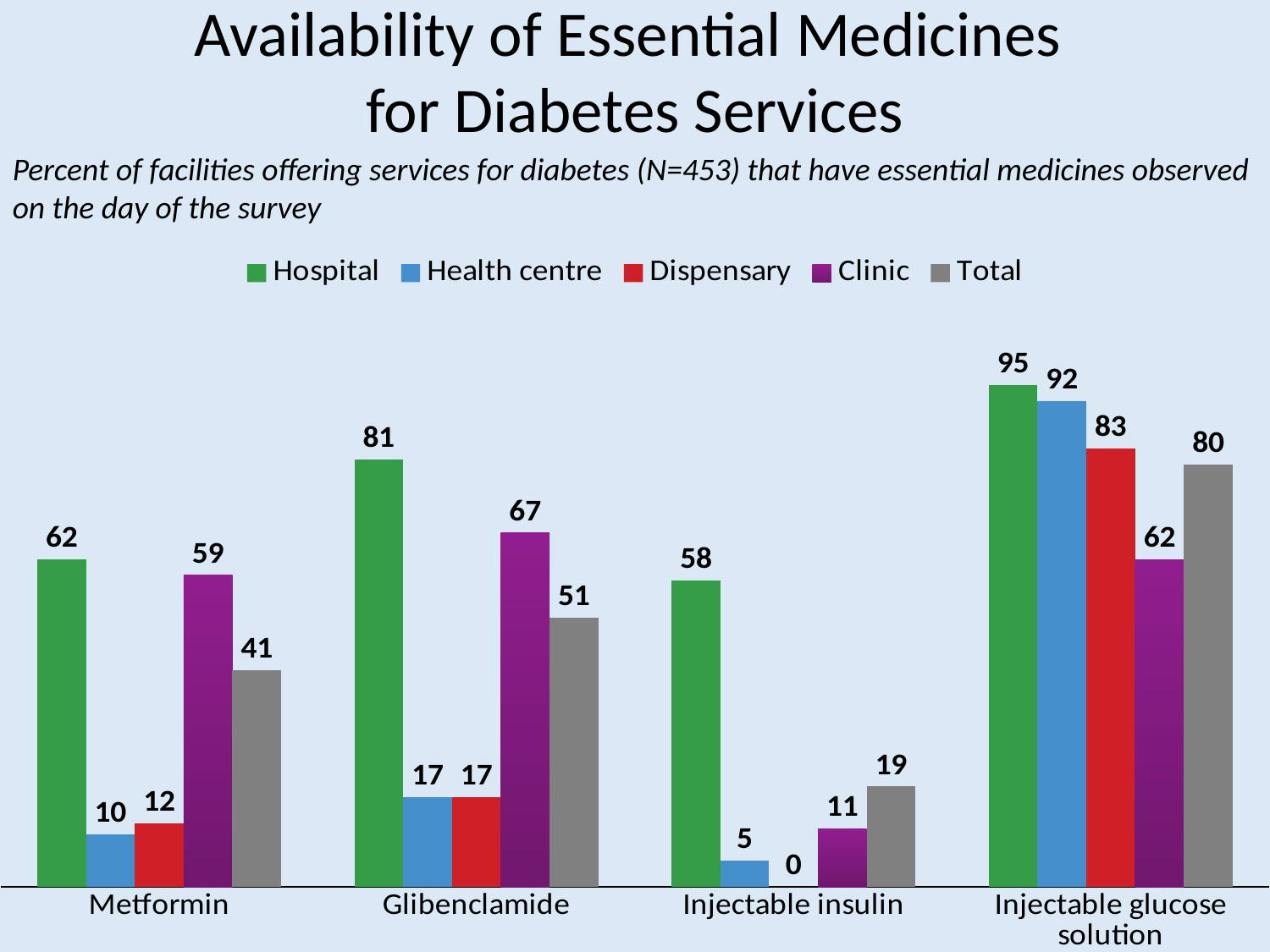

# Availability of Essential Medicines for Diabetes Services
Percent of facilities offering services for diabetes (N=453) that have essential medicines observed on the day of the survey

### Chart

| Category | Hospital | Health centre | Dispensary | Clinic | Total |
|---|---|---|---|---|---|
| Metformin | 62.0 | 10.0 | 12.0 | 59.0 | 41.0 |
| Glibenclamide | 81.0 | 17.0 | 17.0 | 67.0 | 51.0 |
| Injectable insulin | 58.0 | 5.0 | 0.0 | 11.0 | 19.0 |
| Injectable glucose solution | 95.0 | 92.0 | 83.0 | 62.0 | 80.0 |